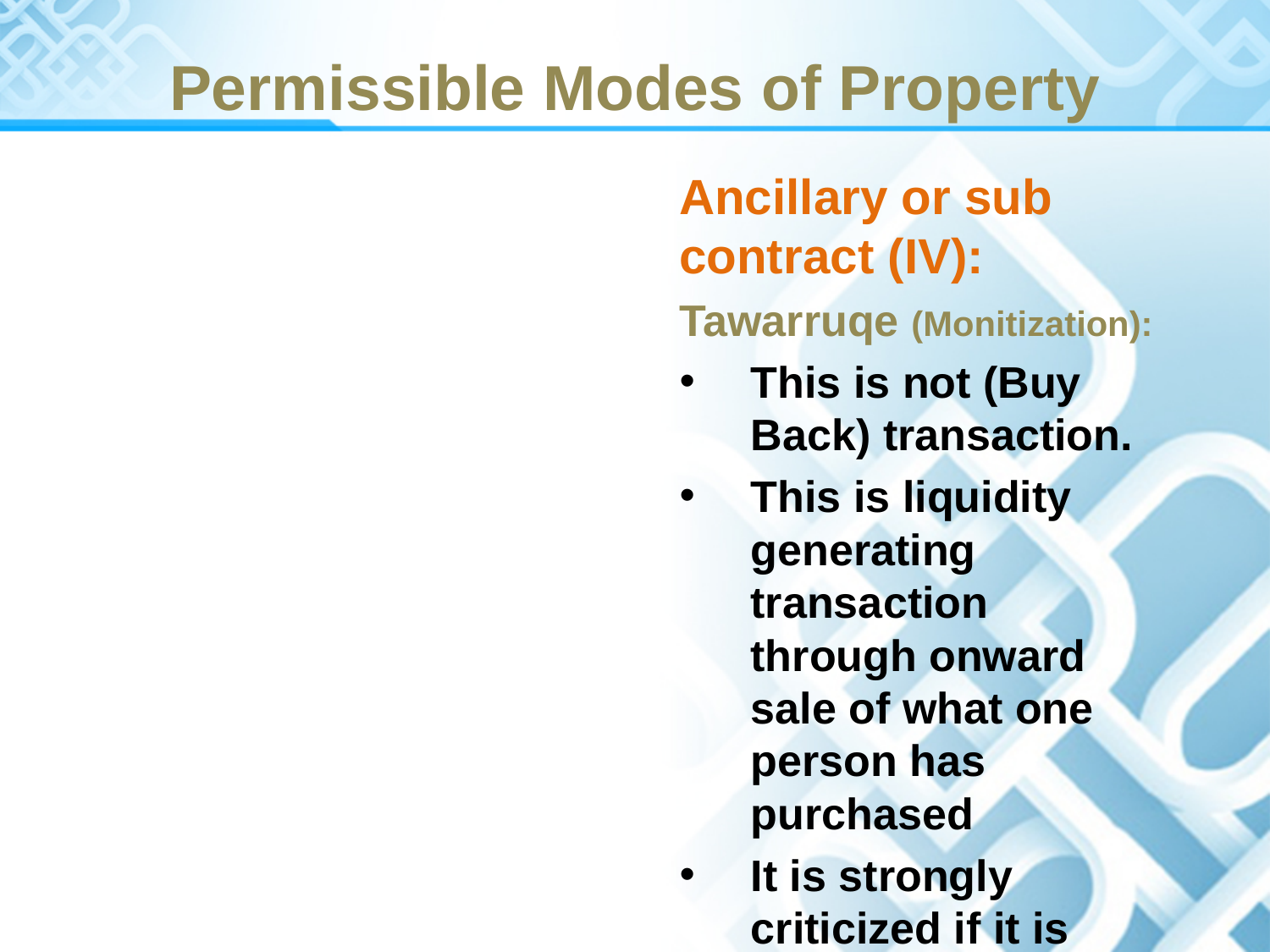

Permissible Modes of Property
Ancillary or sub contract (IV):
Tawarruqe (Monitization):
This is not (Buy Back) transaction.
This is liquidity generating transaction through onward sale of what one person has purchased
It is strongly criticized if it is done in an organized way.